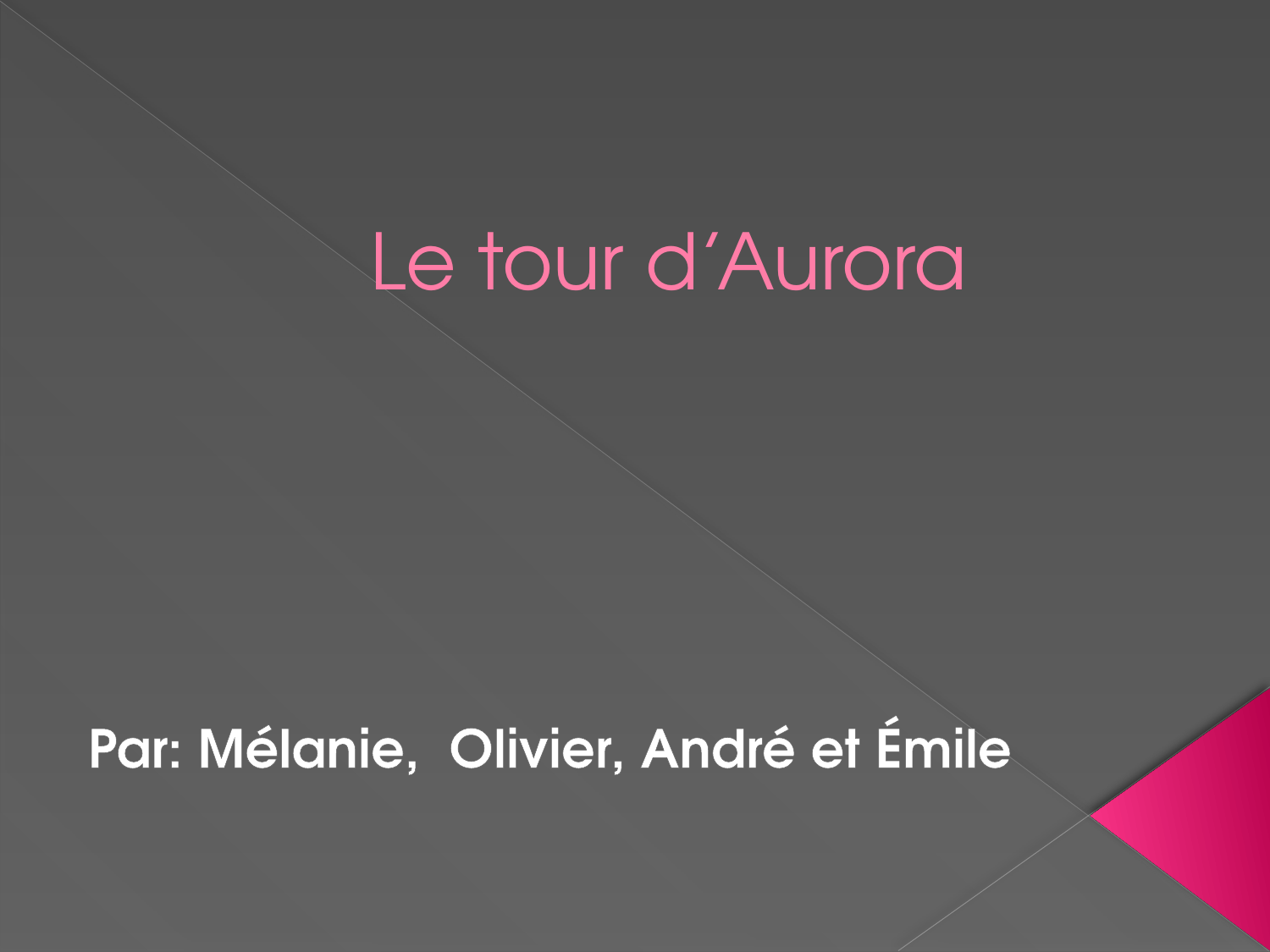

# Le tour d’Aurora
Par: Mélanie,  Olivier, André et Émile